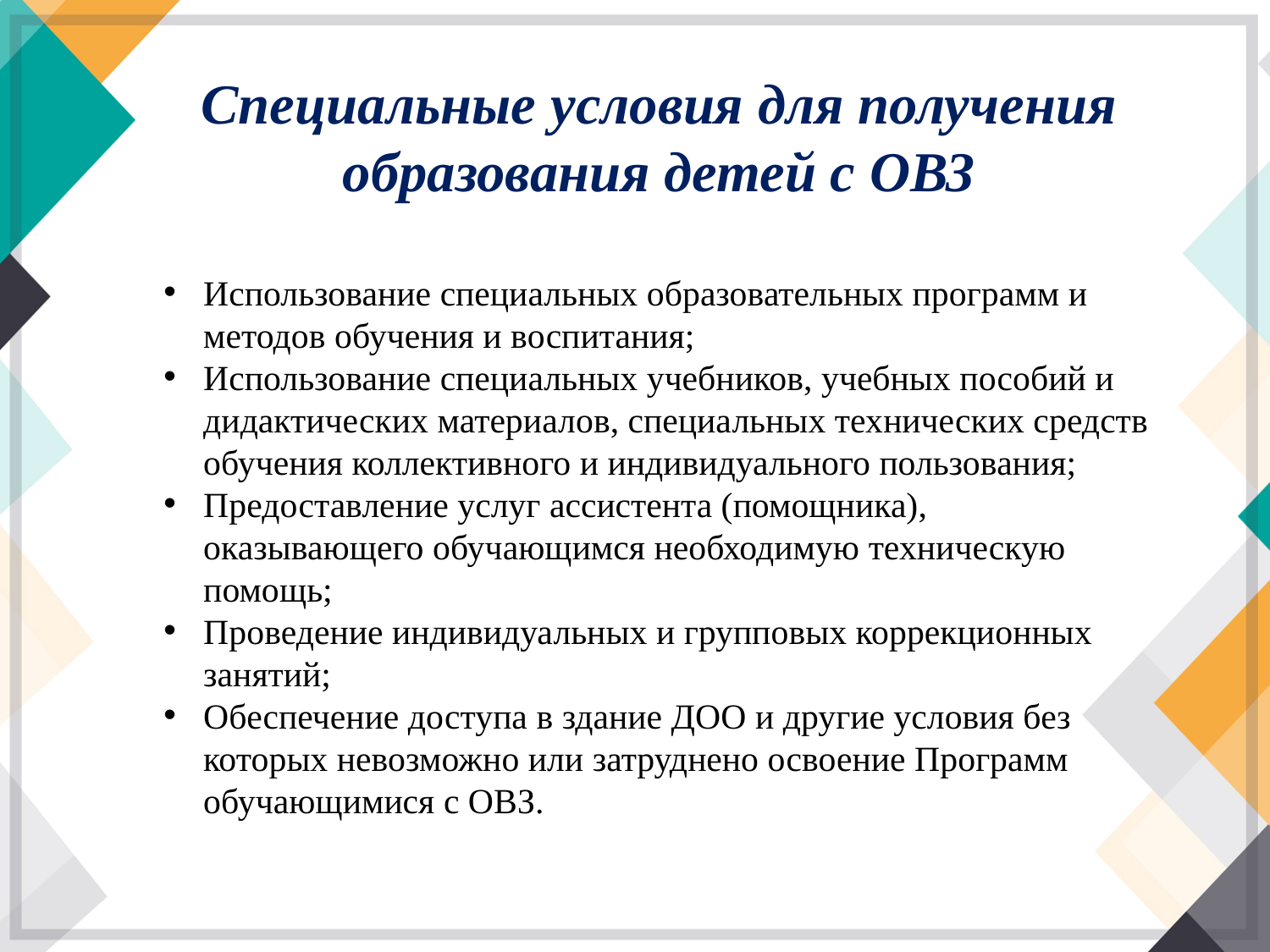

Специальные условия для получения образования детей с ОВЗ

Использование специальных образовательных программ и методов обучения и воспитания;
Использование специальных учебников, учебных пособий и дидактических материалов, специальных технических средств обучения коллективного и индивидуального пользования;
Предоставление услуг ассистента (помощника), оказывающего обучающимся необходимую техническую помощь;
Проведение индивидуальных и групповых коррекционных занятий;
Обеспечение доступа в здание ДОО и другие условия без которых невозможно или затруднено освоение Программ обучающимися с ОВЗ.